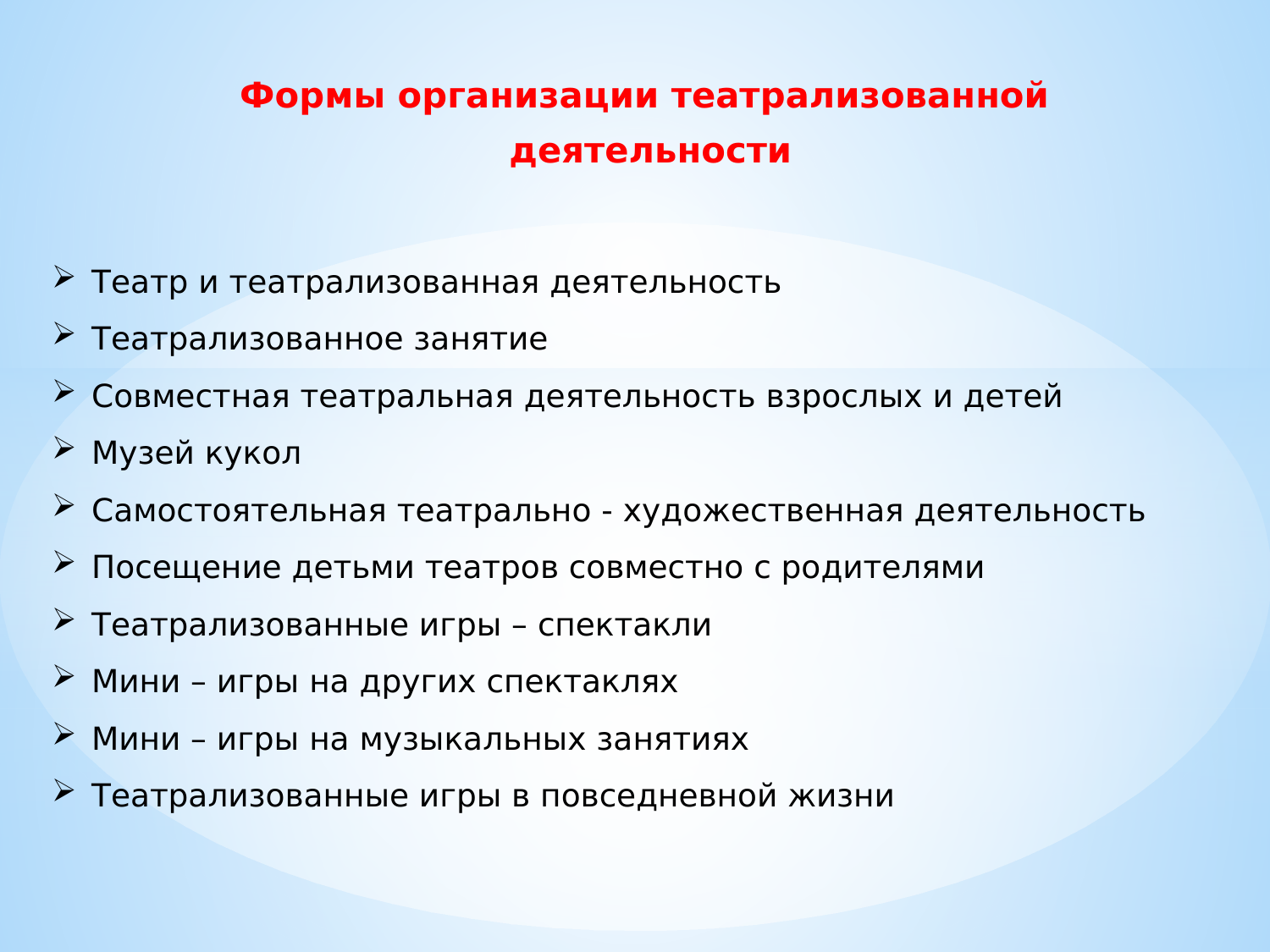

Формы организации театрализованной
деятельности
Театр и театрализованная деятельность
Театрализованное занятие
Совместная театральная деятельность взрослых и детей
Музей кукол
Самостоятельная театрально - художественная деятельность
Посещение детьми театров совместно с родителями
Театрализованные игры – спектакли
Мини – игры на других спектаклях
Мини – игры на музыкальных занятиях
Театрализованные игры в повседневной жизни